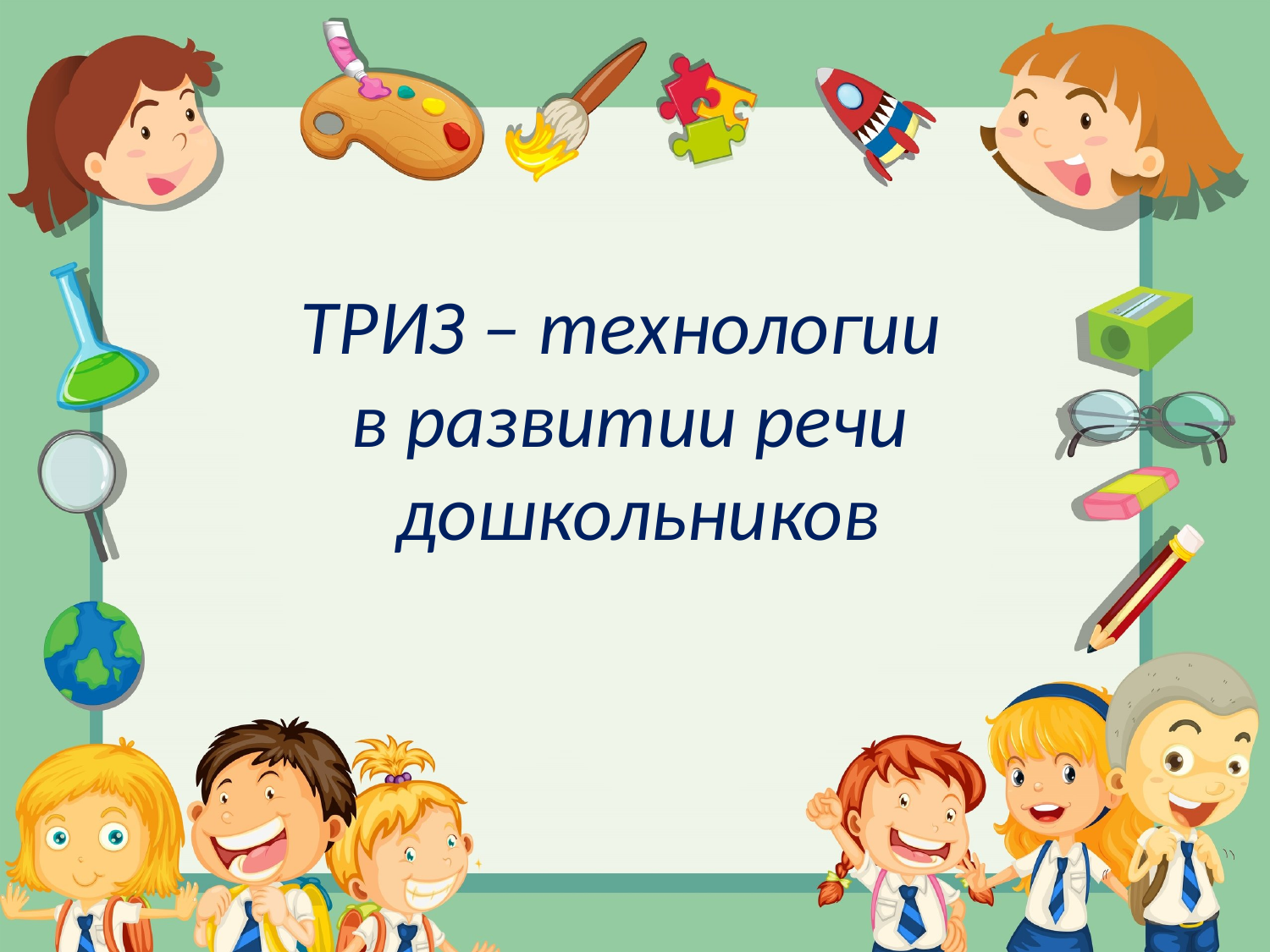

# ТРИЗ – технологии в развитии речи дошкольников